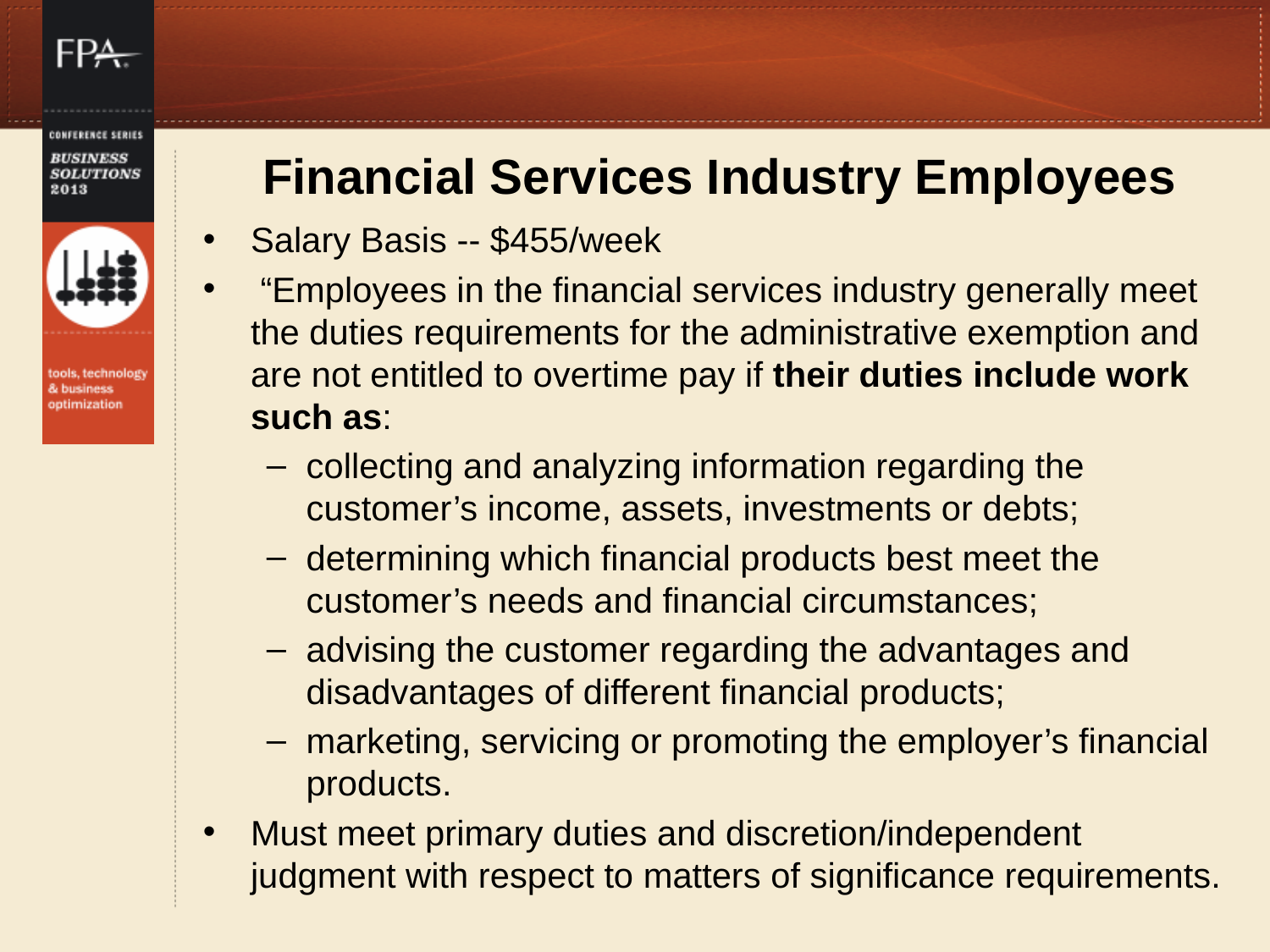

# Financial Services Industry Employees
Salary Basis -- $455/week
 “Employees in the financial services industry generally meet the duties requirements for the administrative exemption and are not entitled to overtime pay if their duties include work such as:
collecting and analyzing information regarding the customer’s income, assets, investments or debts;
determining which financial products best meet the customer’s needs and financial circumstances;
advising the customer regarding the advantages and disadvantages of different financial products;
marketing, servicing or promoting the employer’s financial products.
Must meet primary duties and discretion/independent judgment with respect to matters of significance requirements.